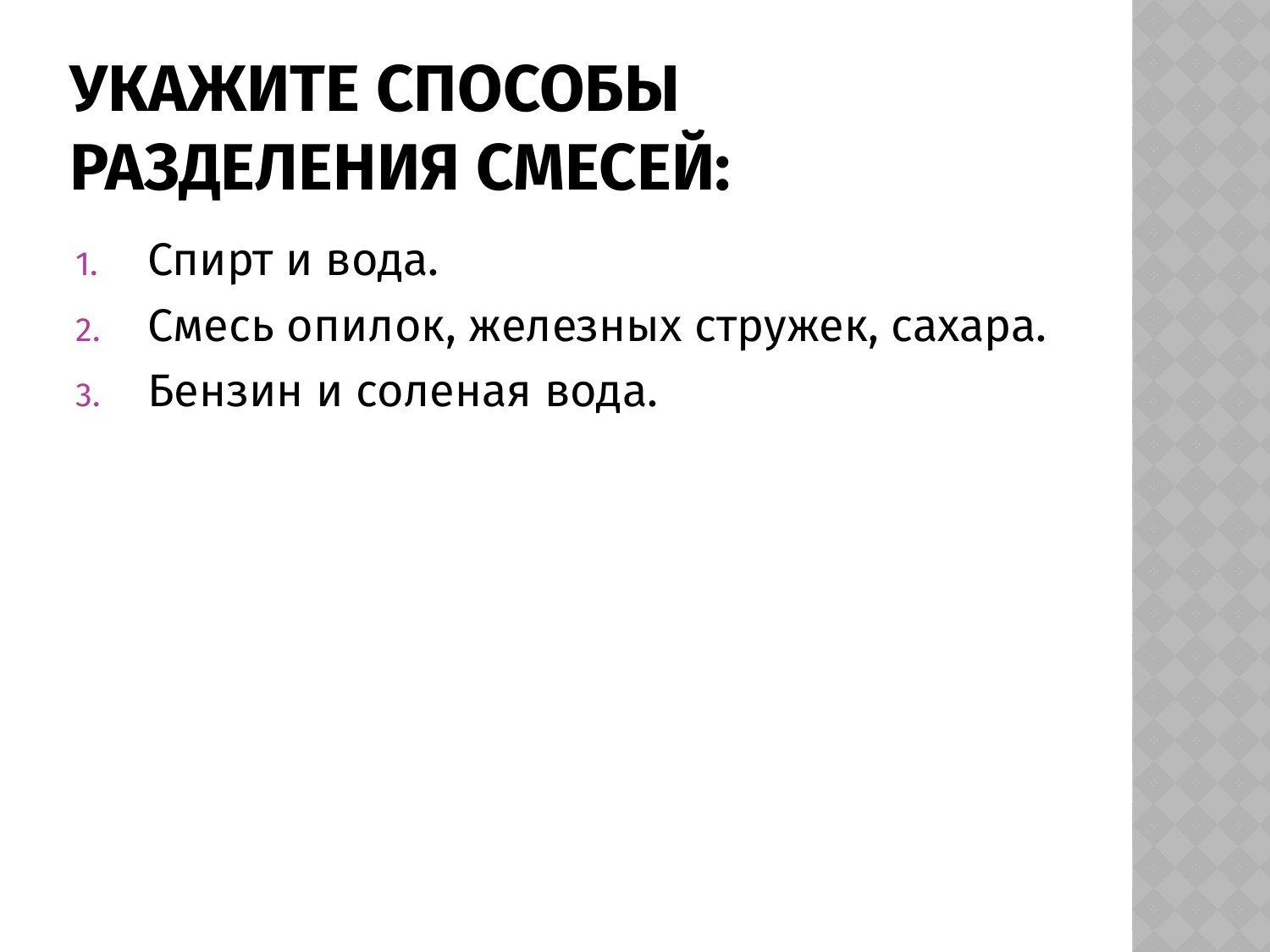

# Укажите способы разделения смесей:
Спирт и вода.
Смесь опилок, железных стружек, сахара.
Бензин и соленая вода.